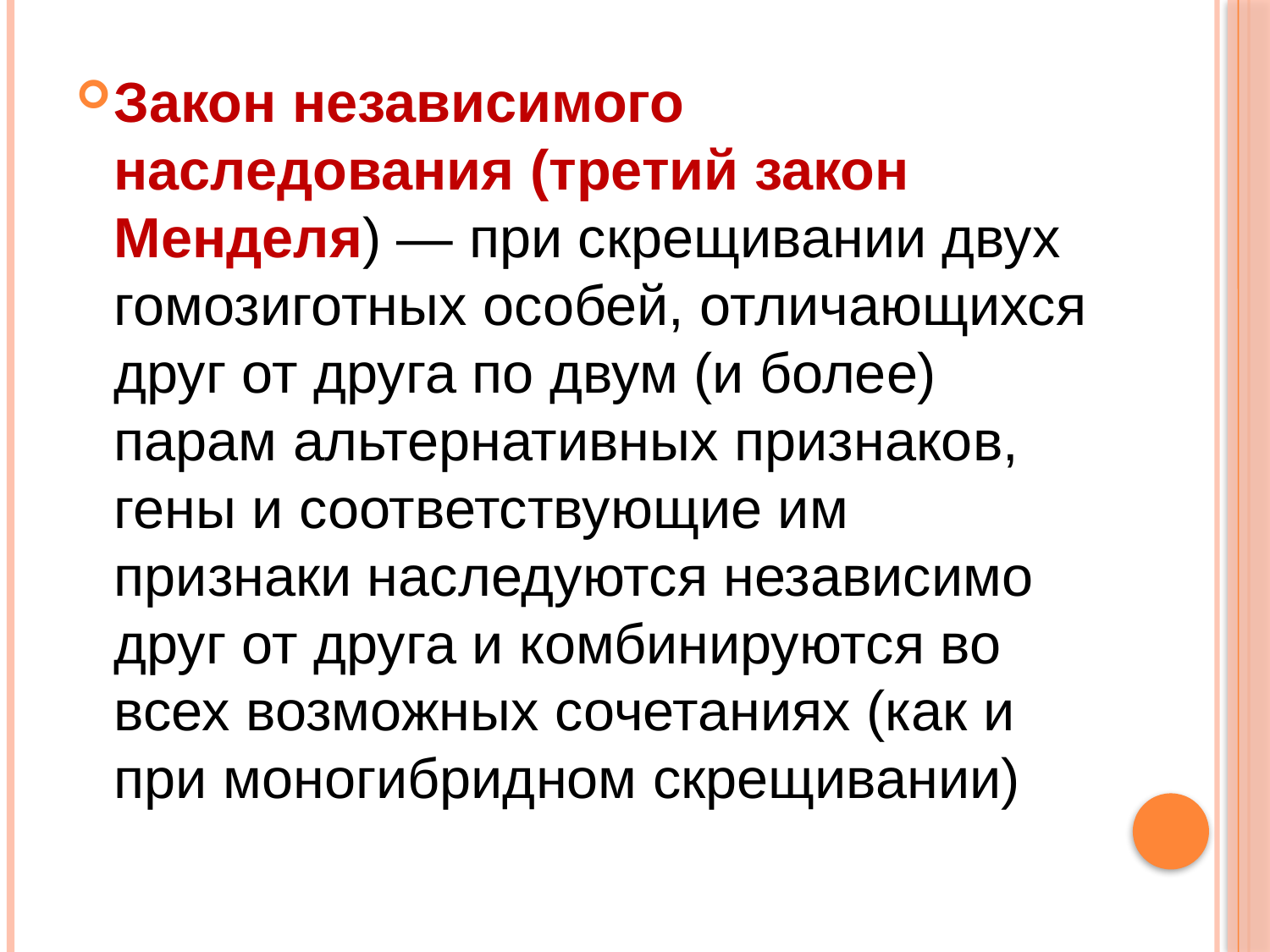

Закон независимого наследования (третий закон Менделя) — при скрещивании двух гомозиготных особей, отличающихся друг от друга по двум (и более) парам альтернативных признаков, гены и соответствующие им признаки наследуются независимо друг от друга и комбинируются во всех возможных сочетаниях (как и при моногибридном скрещивании)